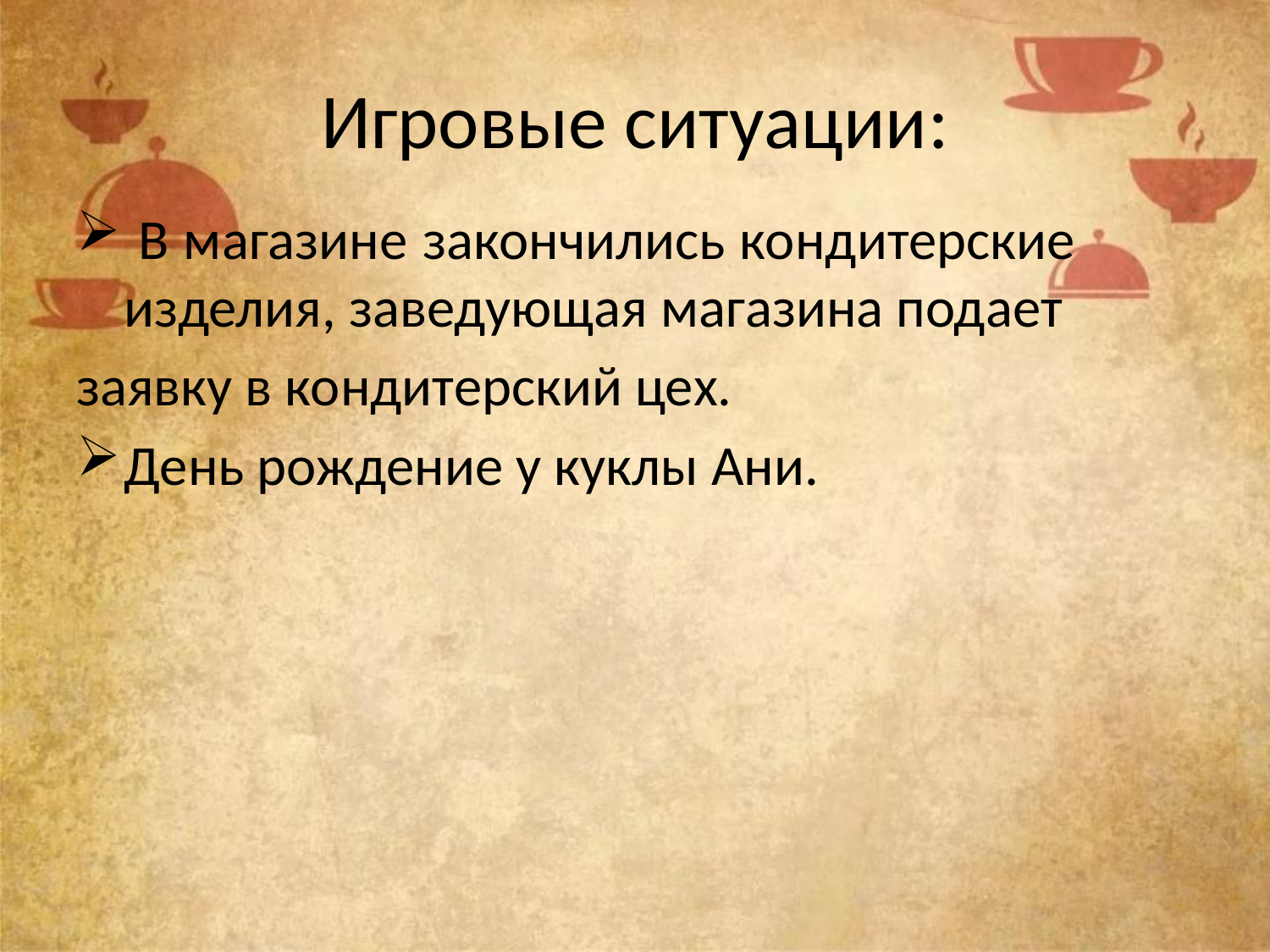

# Игровые ситуации:
 В магазине закончились кондитерские         изделия, заведующая магазина подает
заявку в кондитерский цех.
День рождение у куклы Ани.